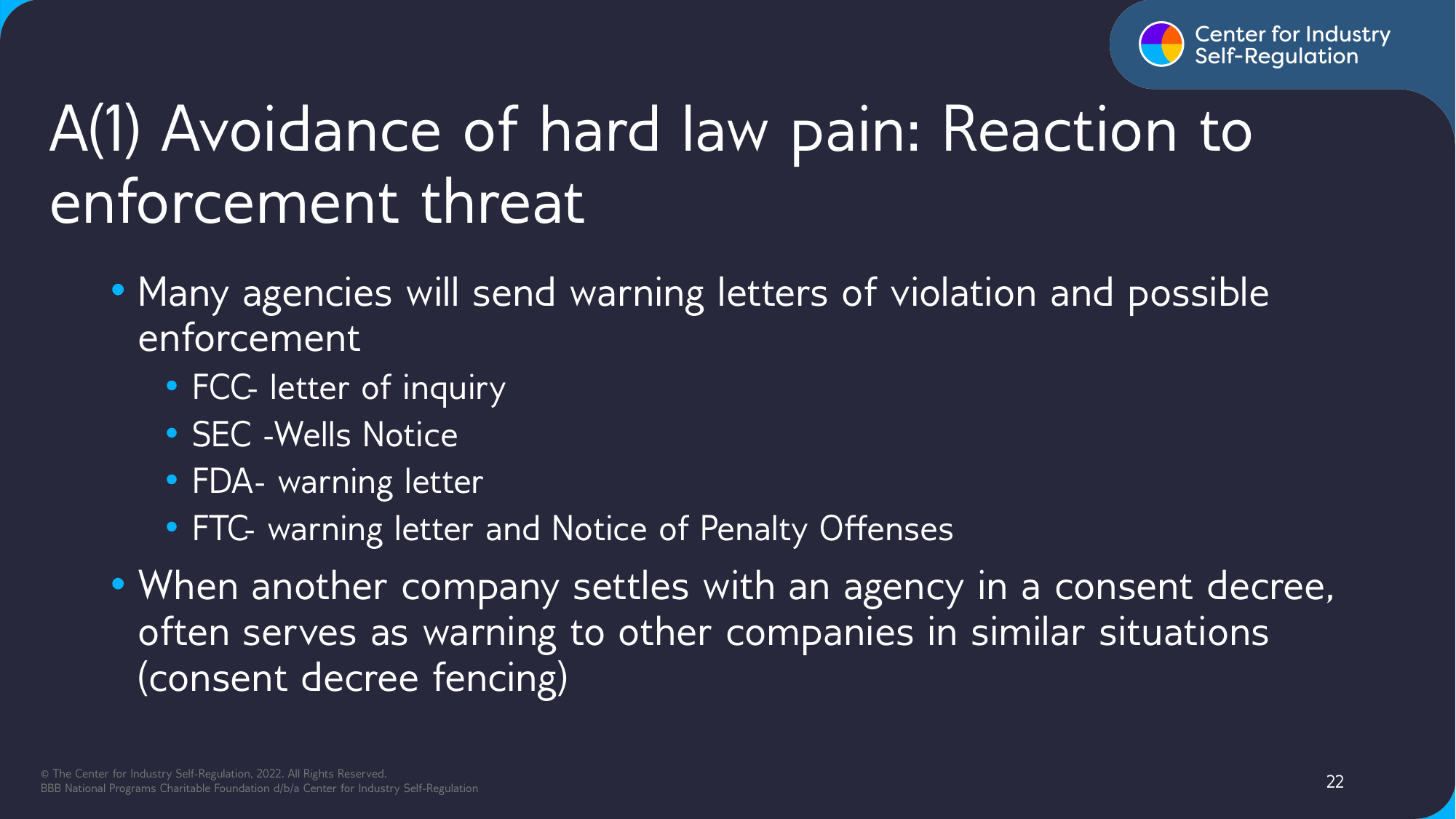

# A(1) Avoidance of hard law pain: Reaction to enforcement threat
Many agencies will send warning letters of violation and possible enforcement​
FCC- letter of inquiry​
SEC -Wells Notice​
FDA- warning letter​
FTC- warning letter and Notice of Penalty Offenses
When another company settles with an agency in a consent decree, often serves as warning to other companies in similar situations​ (consent decree fencing)
22